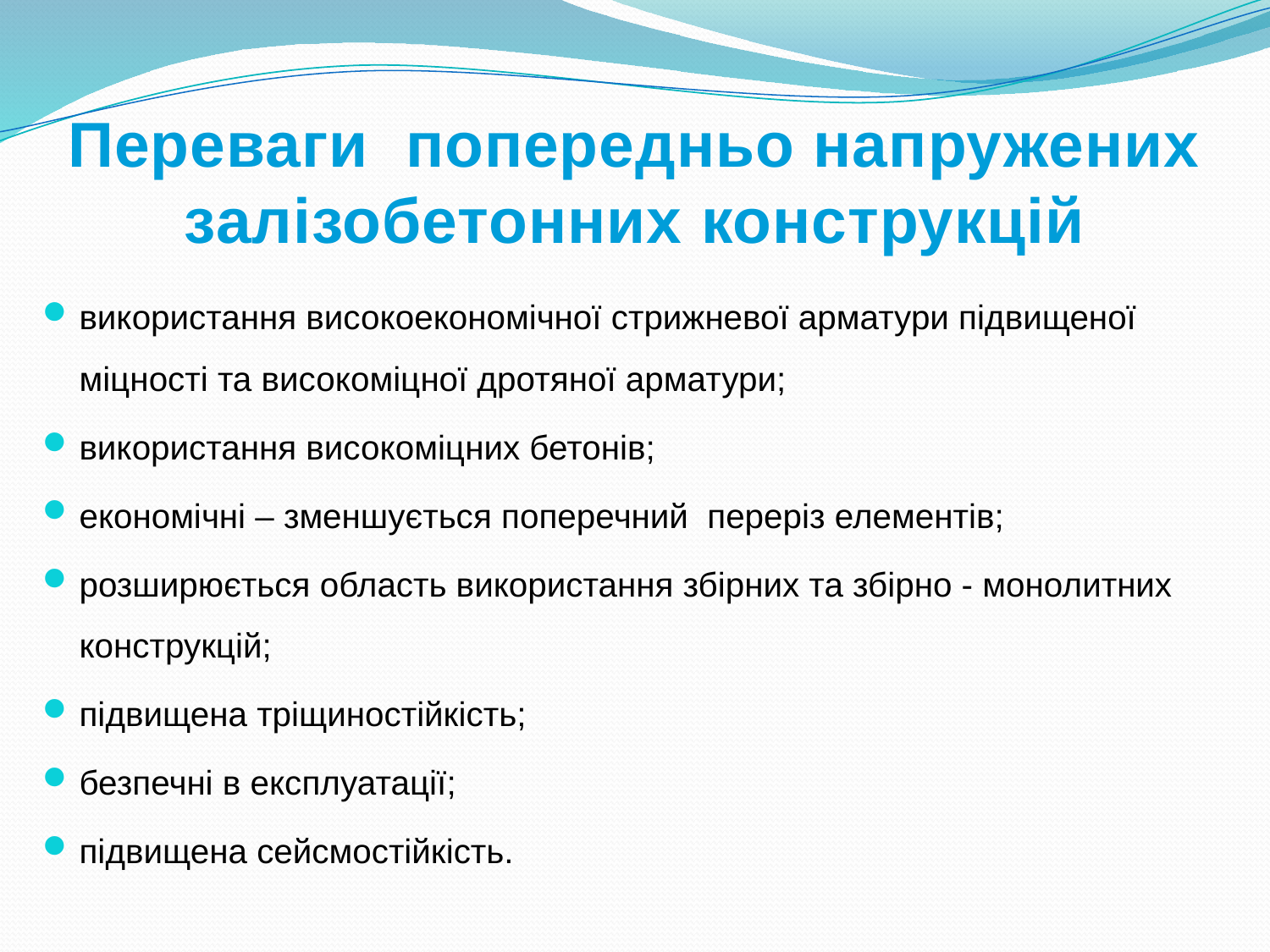

# Переваги  попередньо напружених залізобетонних конструкцій
використання високоекономічної стрижневої арматури підвищеної міцності та високоміцної дротяної арматури;
використання високоміцних бетонів;
економічні – зменшується поперечний  переріз елементів;
розширюється область використання збірних та збірно - монолитних конструкцій;
підвищена тріщиностійкість;
безпечні в експлуатації;
підвищена сейсмостійкість.